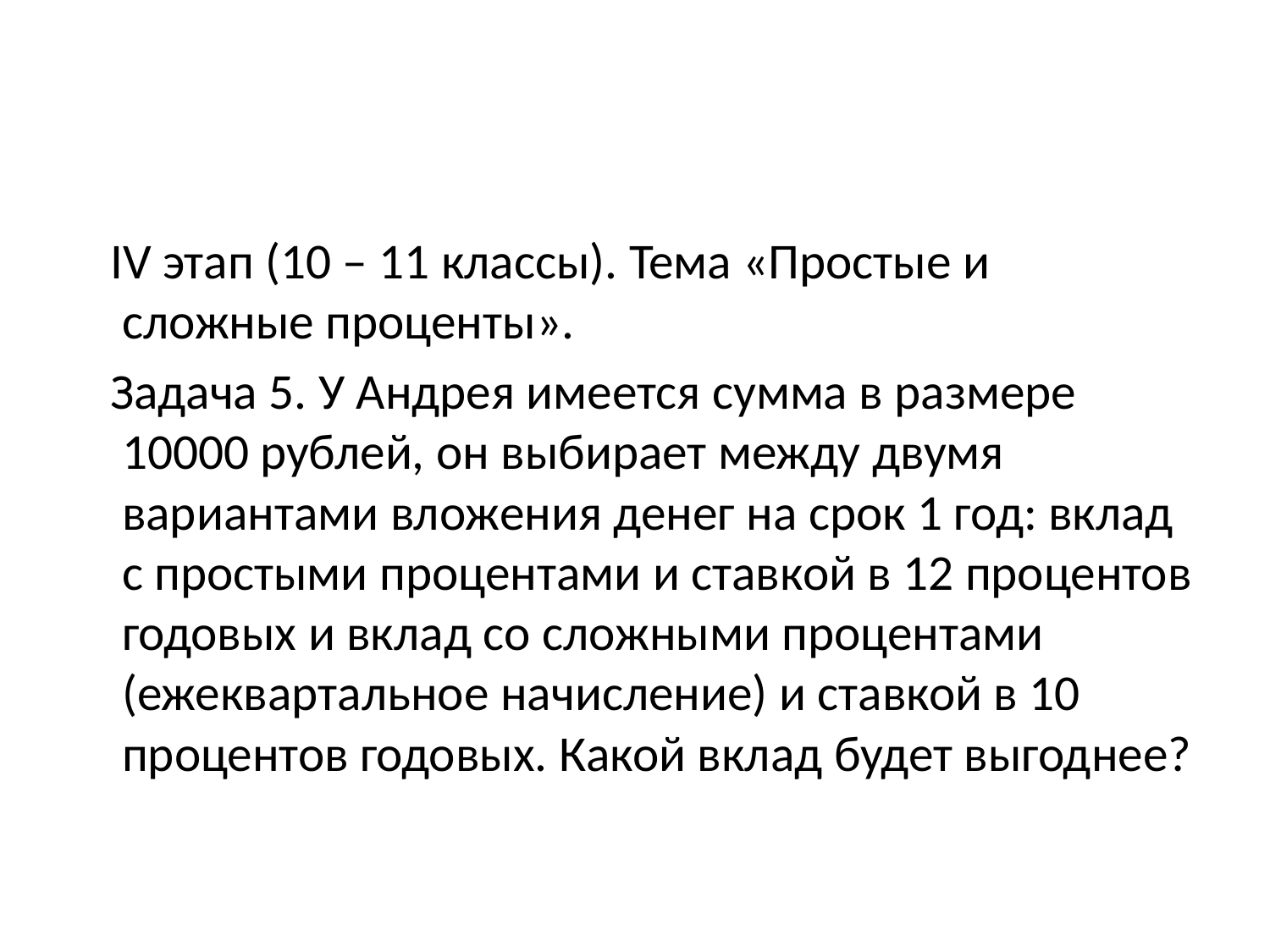

#
   IV этап (10 – 11 классы). Тема «Простые и сложные проценты».
   Задача 5. У Андрея имеется сумма в размере 10000 рублей, он выбирает между двумя вариантами вложения денег на срок 1 год: вклад с простыми процентами и ставкой в 12 процентов годовых и вклад со сложными процентами (ежеквартальное начисление) и ставкой в 10 процентов годовых. Какой вклад будет выгоднее?